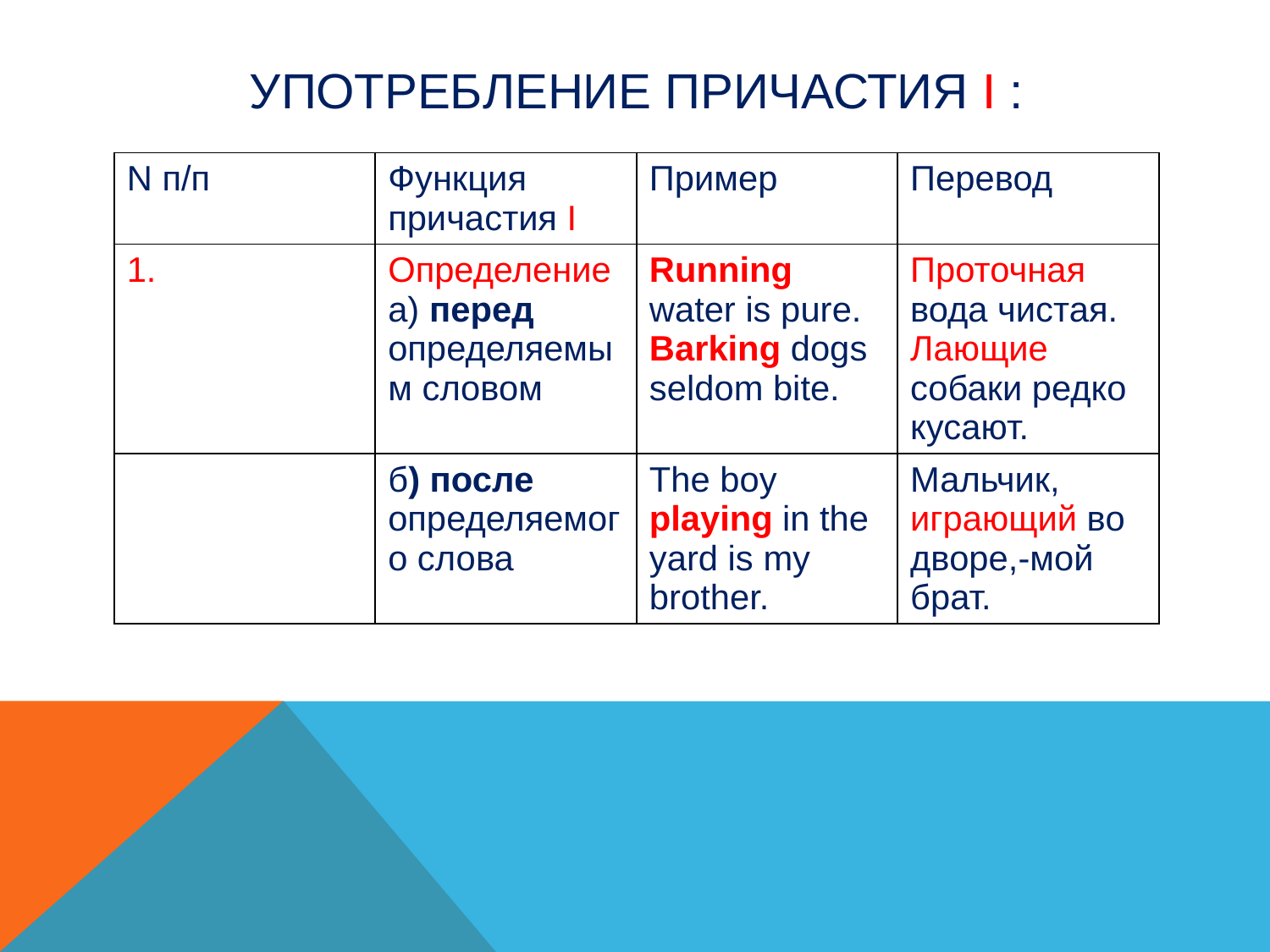

# Употребление Причастия I :
| N п/п | Функция причастия I | Пример | Перевод |
| --- | --- | --- | --- |
| 1. | Определение а) перед определяемым словом | Running water is pure. Barking dogs seldom bite. | Проточная вода чистая. Лающие собаки редко кусают. |
|  | б) после определяемого слова | The boy playing in the yard is my brother. | Мальчик, играющий во дворе,-мой брат. |